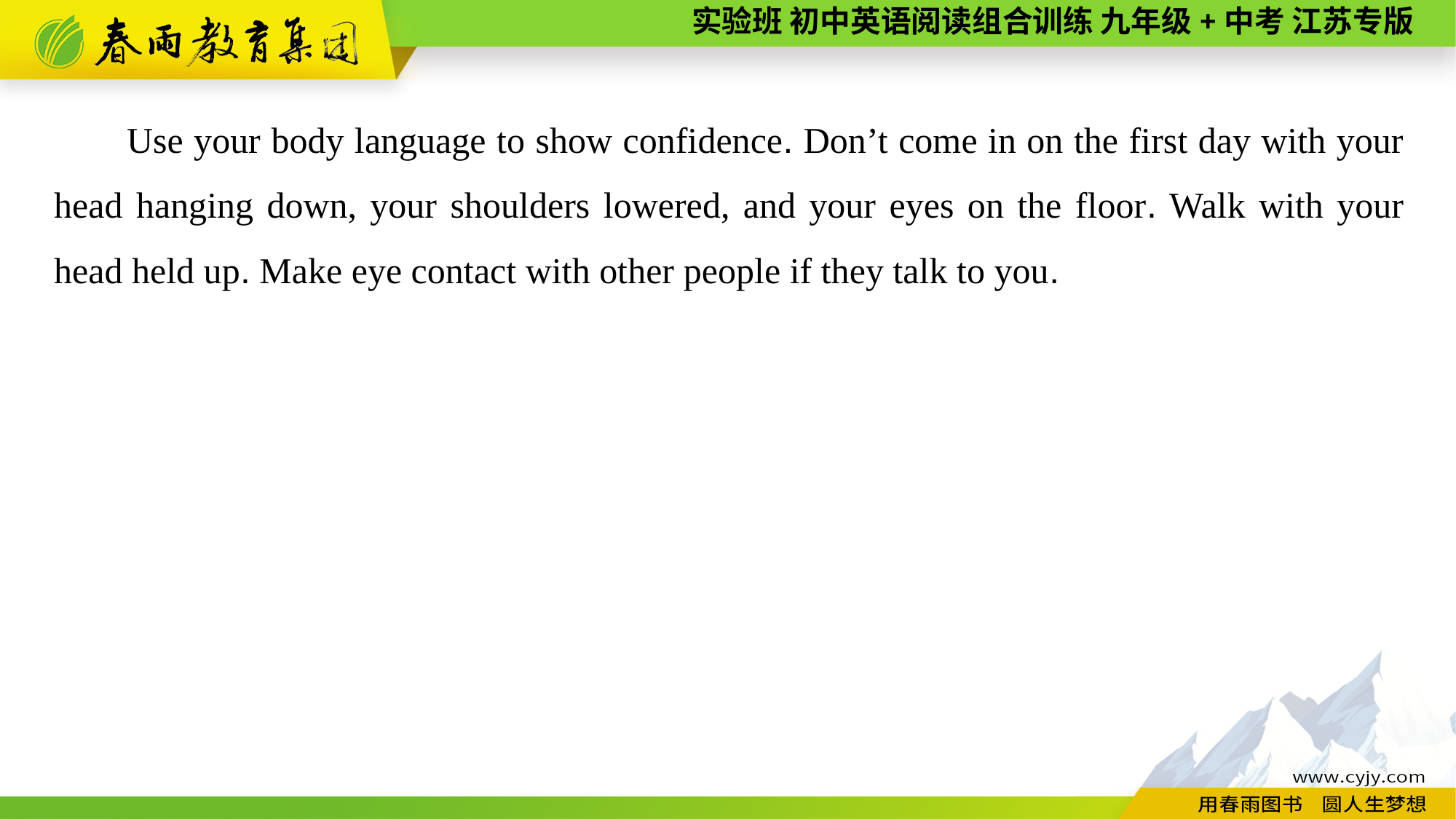

Use your body language to show confidence. Don’t come in on the first day with your head hanging down, your shoulders lowered, and your eyes on the floor. Walk with your head held up. Make eye contact with other people if they talk to you.